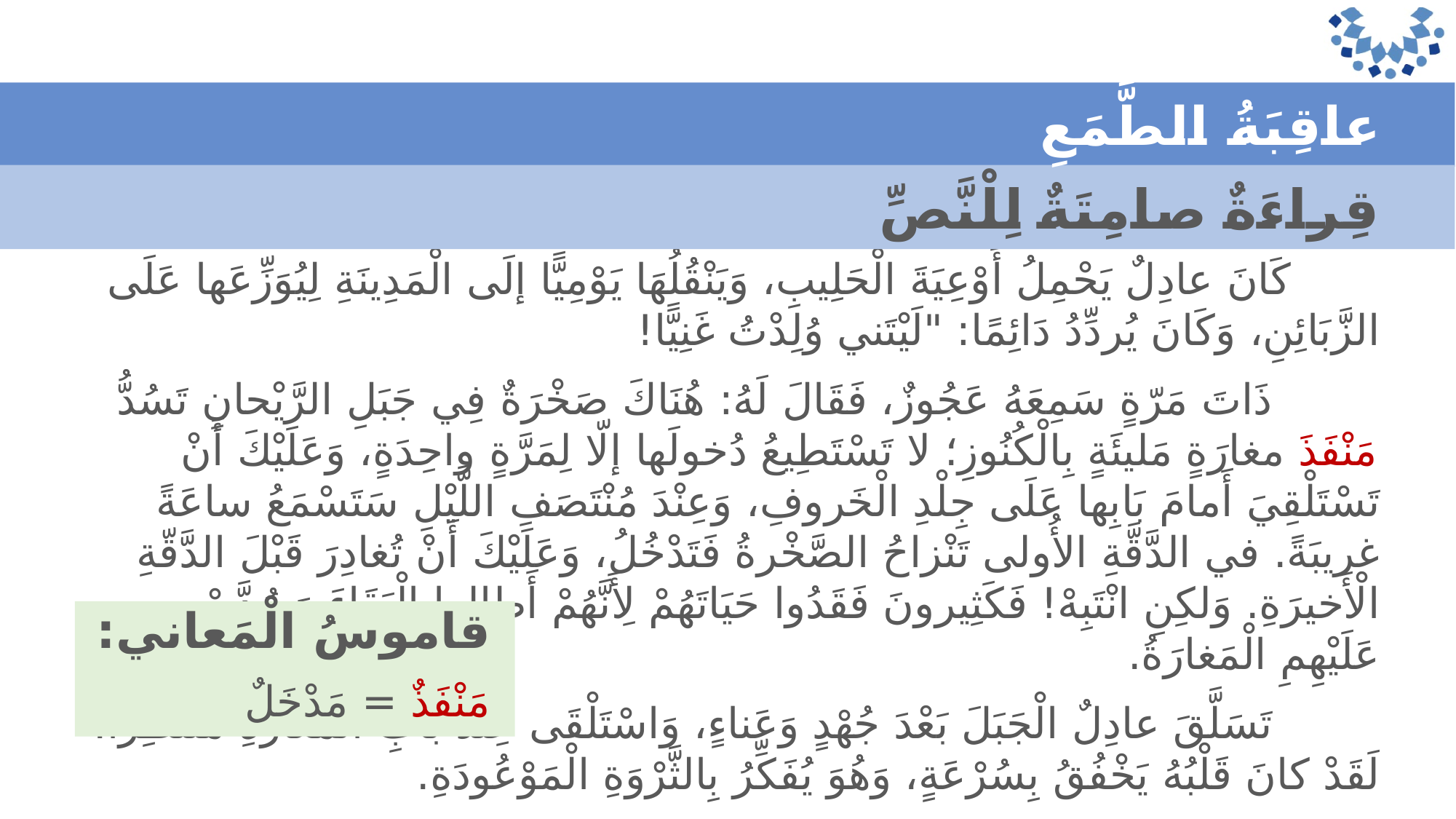

عاقِبَةُ الطَّمَعِ

قِراءَةٌ صامِتَةٌ لِلْنَّصِّ

        كَانَ عادِلٌ يَحْمِلُ أَوْعِيَةَ الْحَلِيبِ، وَيَنْقُلُهَا يَوْمِيًّا إلَى الْمَدِينَةِ لِيُوَزِّعَها عَلَى الزَّبَائِنِ، وَكَانَ يُردِّدُ دَائِمًا: "لَيْتَني وُلِدْتُ غَنِيًّا!
        ذَاتَ مَرّةٍ سَمِعَهُ عَجُوزٌ، فَقَالَ لَهُ: هُنَاكَ صَخْرَةٌ فِي جَبَلِ الرَّيْحانِ تَسُدُّ مَنْفَذَ مغارَةٍ مَليئَةٍ بِالْكُنُوزِ؛ لا تَسْتَطِيعُ دُخولَها إلّا لِمَرَّةٍ واحِدَةٍ، وَعَلَيْكَ أَنْ تَسْتَلْقِيَ أَمامَ بَابِها عَلَى جِلْدِ الْخَروفِ، وَعِنْدَ مُنْتَصَفِ اللَّيْلِ سَتَسْمَعُ ساعَةً غريبَةً. في الدَّقَّةِ الأُولى تَنْزاحُ الصَّخْرةُ فَتَدْخُلُ، وَعَلَيْكَ أَنْ تُغادِرَ قَبْلَ الدَّقّةِ الْأَخيرَةِ. وَلكِنِ انْتَبِهْ! فَكَثِيرونَ فَقَدُوا حَيَاتَهُمْ لِأَنَّهُمْ أَطالوا الْبَقَاءَ وَسُدَّتْ عَلَيْهِمِ الْمَغارَةُ.
        تَسَلَّقَ عادِلٌ الْجَبَلَ بَعْدَ جُهْدٍ وَعَناءٍ، وَاسْتَلْقَى عِنْدَ بابِ الْمَغَارَةِ مُنْتَظِرًا. لَقَدْ كانَ قَلْبُهُ يَخْفُقُ بِسُرْعَةٍ، وَهُوَ يُفَكِّرُ بِالثَّرْوَةِ الْمَوْعُودَةِ.

قاموسُ الْمَعاني:
مَنْفَذٌ = مَدْخَلٌ